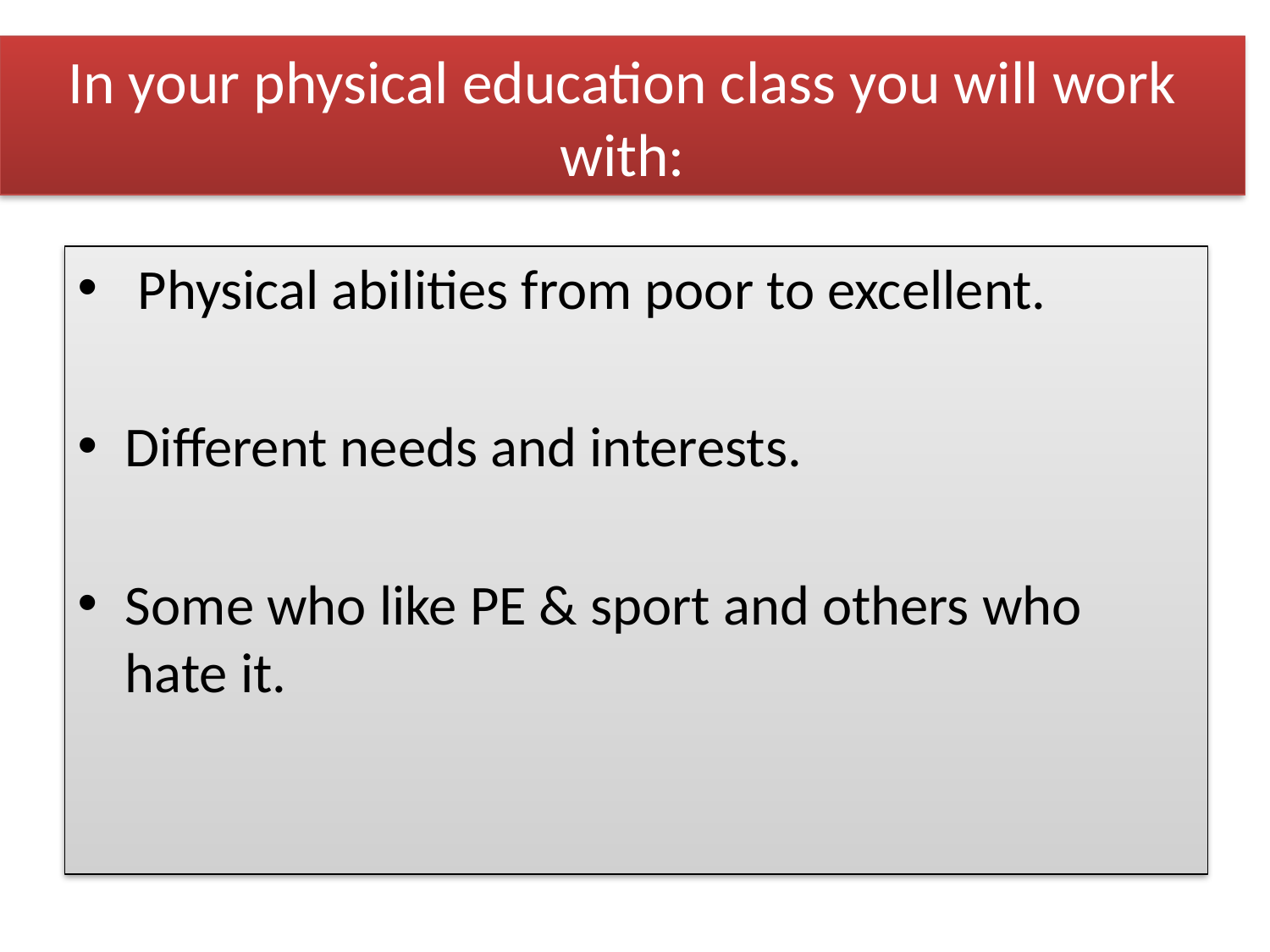

# In your physical education class you will work with:
 Physical abilities from poor to excellent.

Different needs and interests.

Some who like PE & sport and others who hate it.